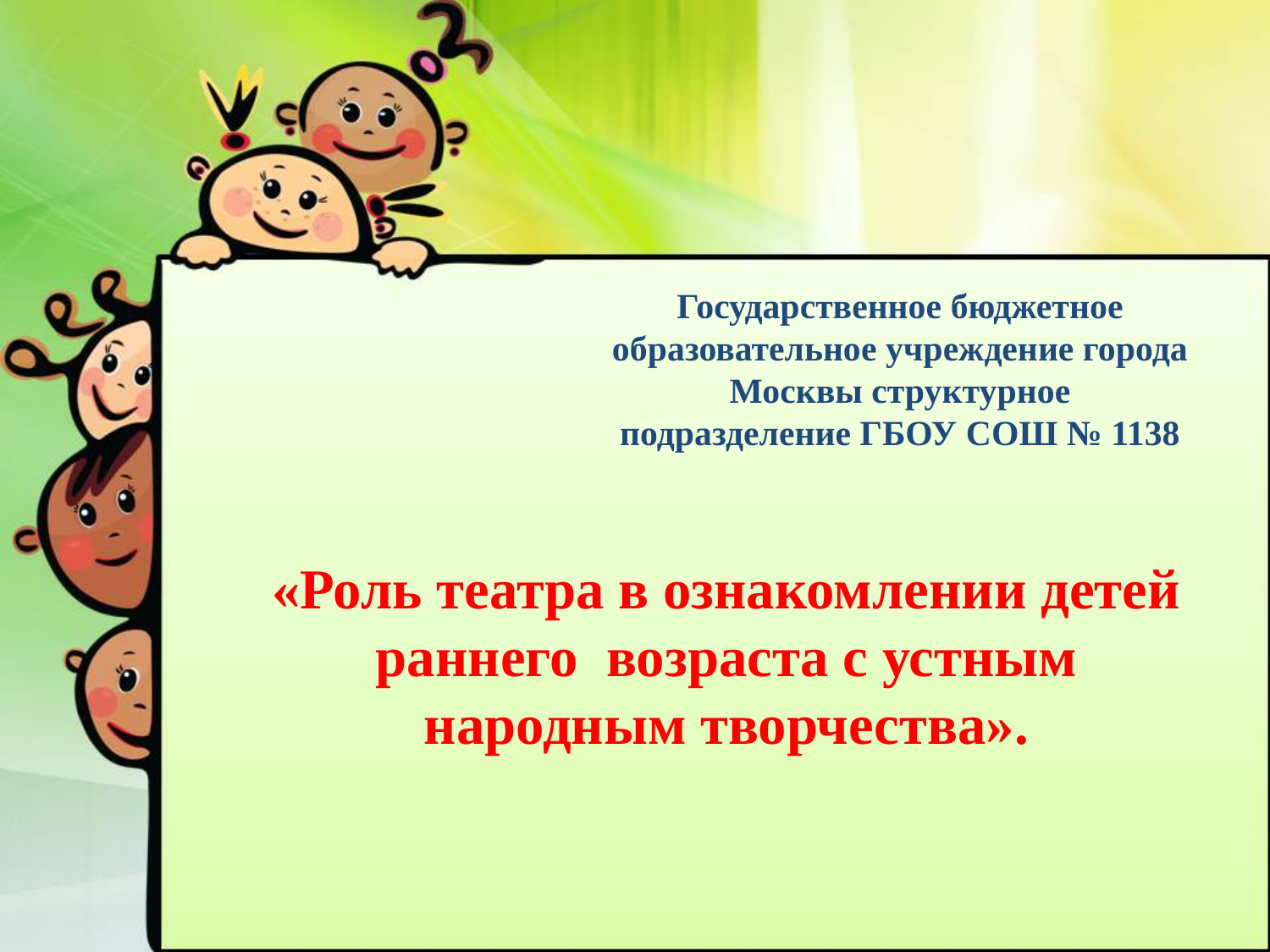

# Государственное бюджетное образовательное учреждение города Москвы структурное подразделение ГБОУ СОШ № 1138
«Роль театра в ознакомлении детей раннего  возраста с устным народным творчества».